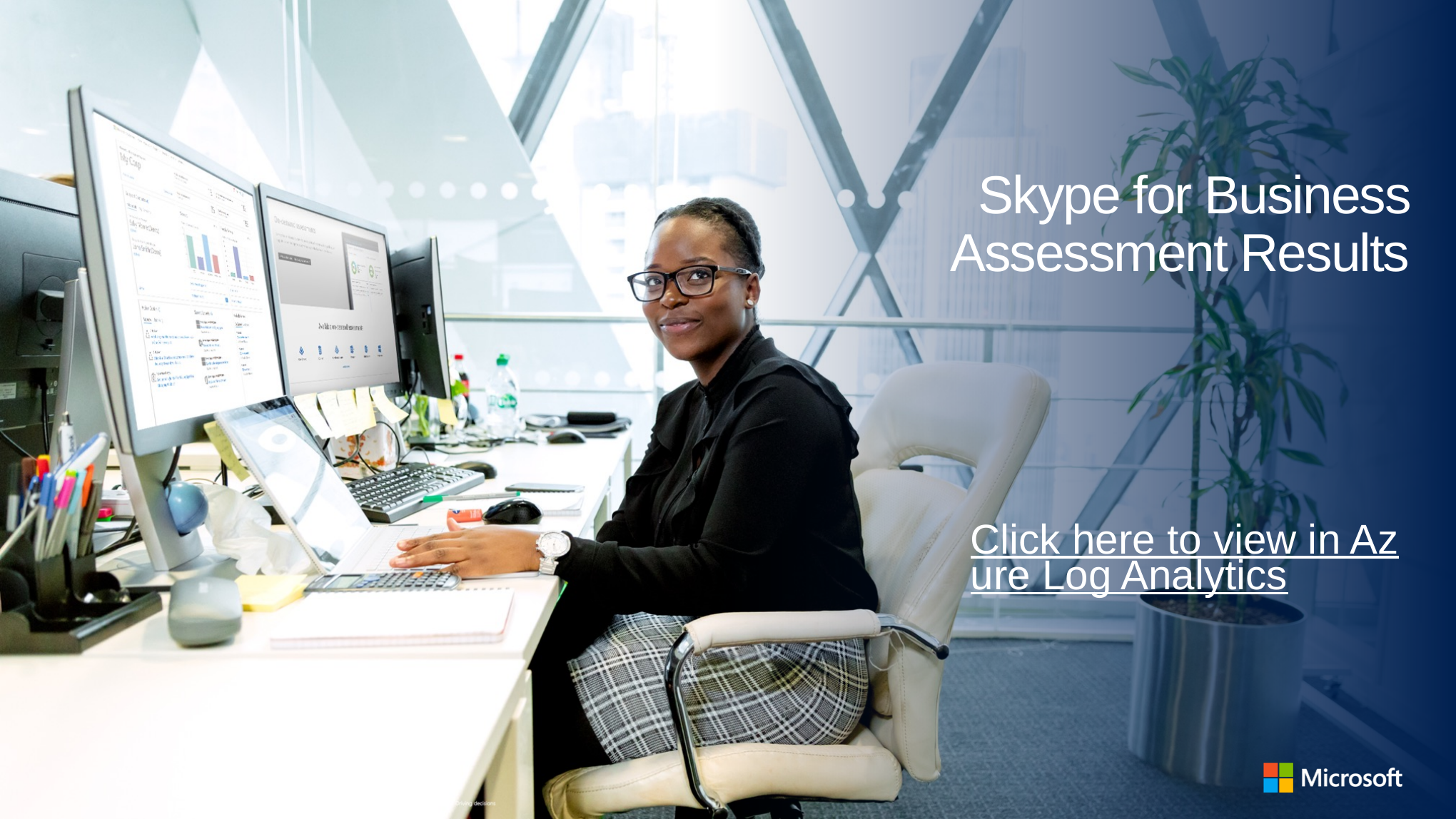

# Skype for Business Assessment Results
Click here to view in Azure Log Analytics